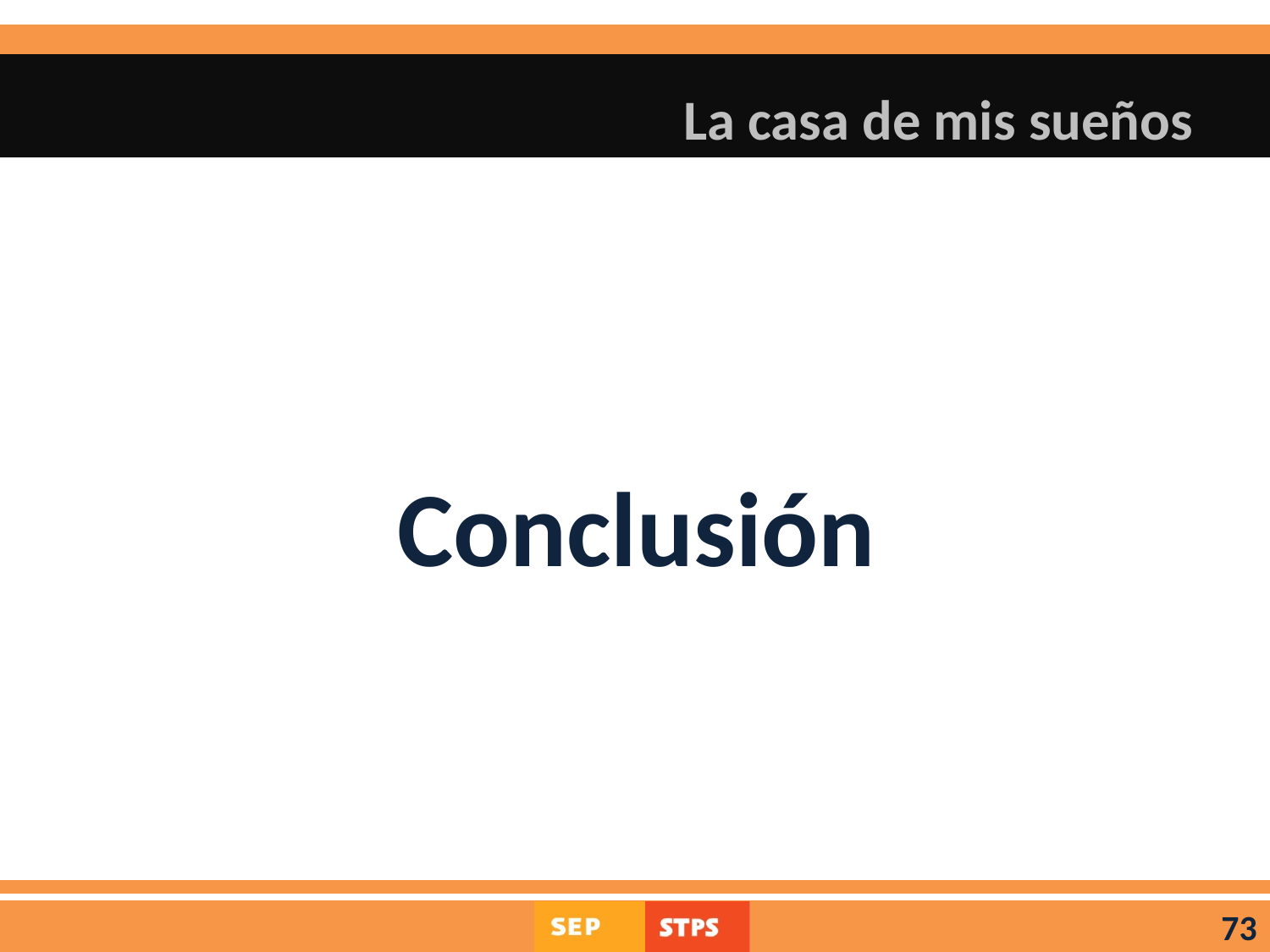

# La casa de mis sueños
Conclusión

73